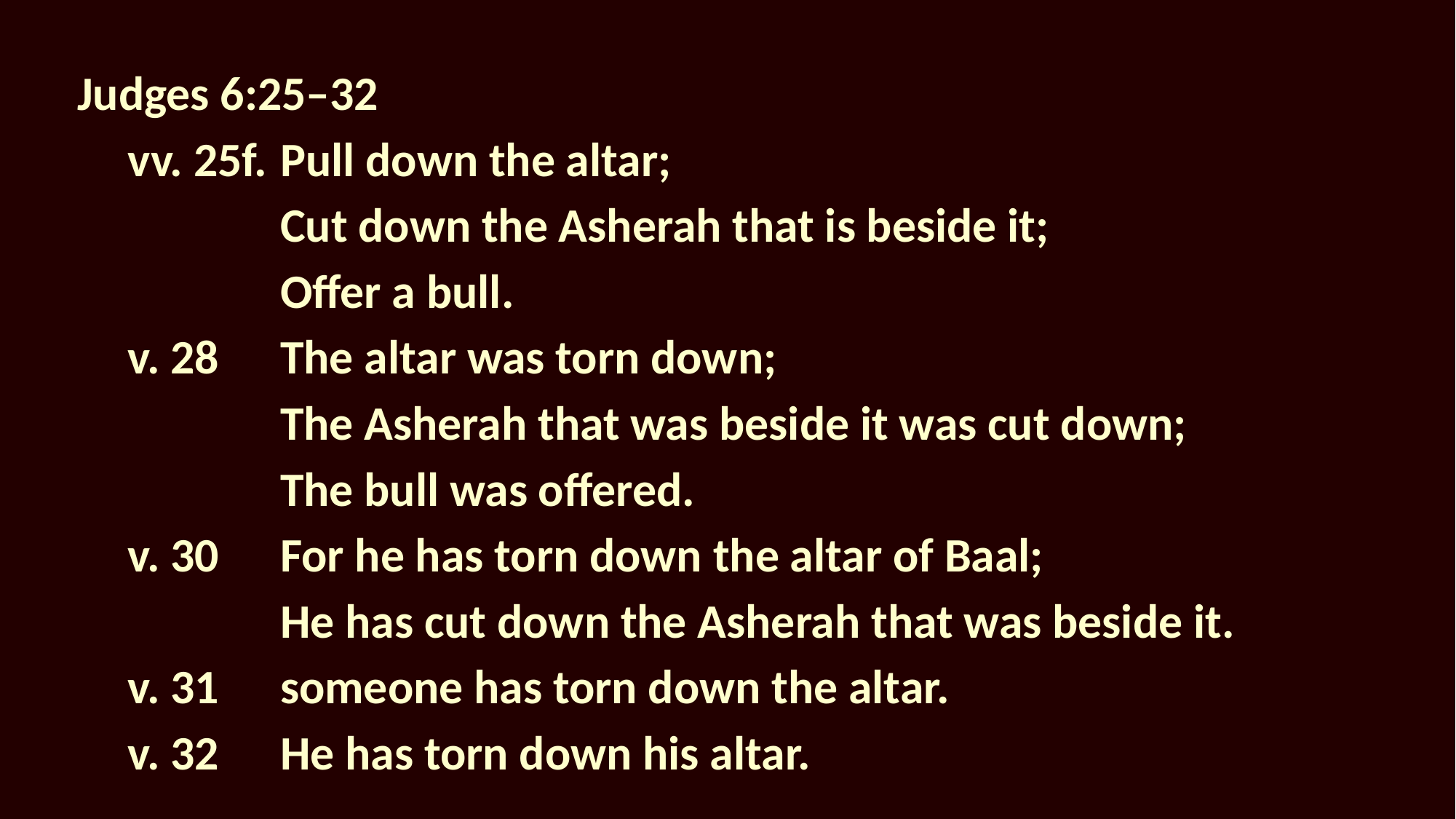

Judges 6:25–32
vv. 25f.	Pull down the altar;
							Cut down the Asherah that is beside it;
							Offer a bull.
v. 28			The altar was torn down;
							The Asherah that was beside it was cut down;
							The bull was offered.
v. 30			For he has torn down the altar of Baal;
							He has cut down the Asherah that was beside it.
v. 31			someone has torn down the altar.
v. 32			He has torn down his altar.